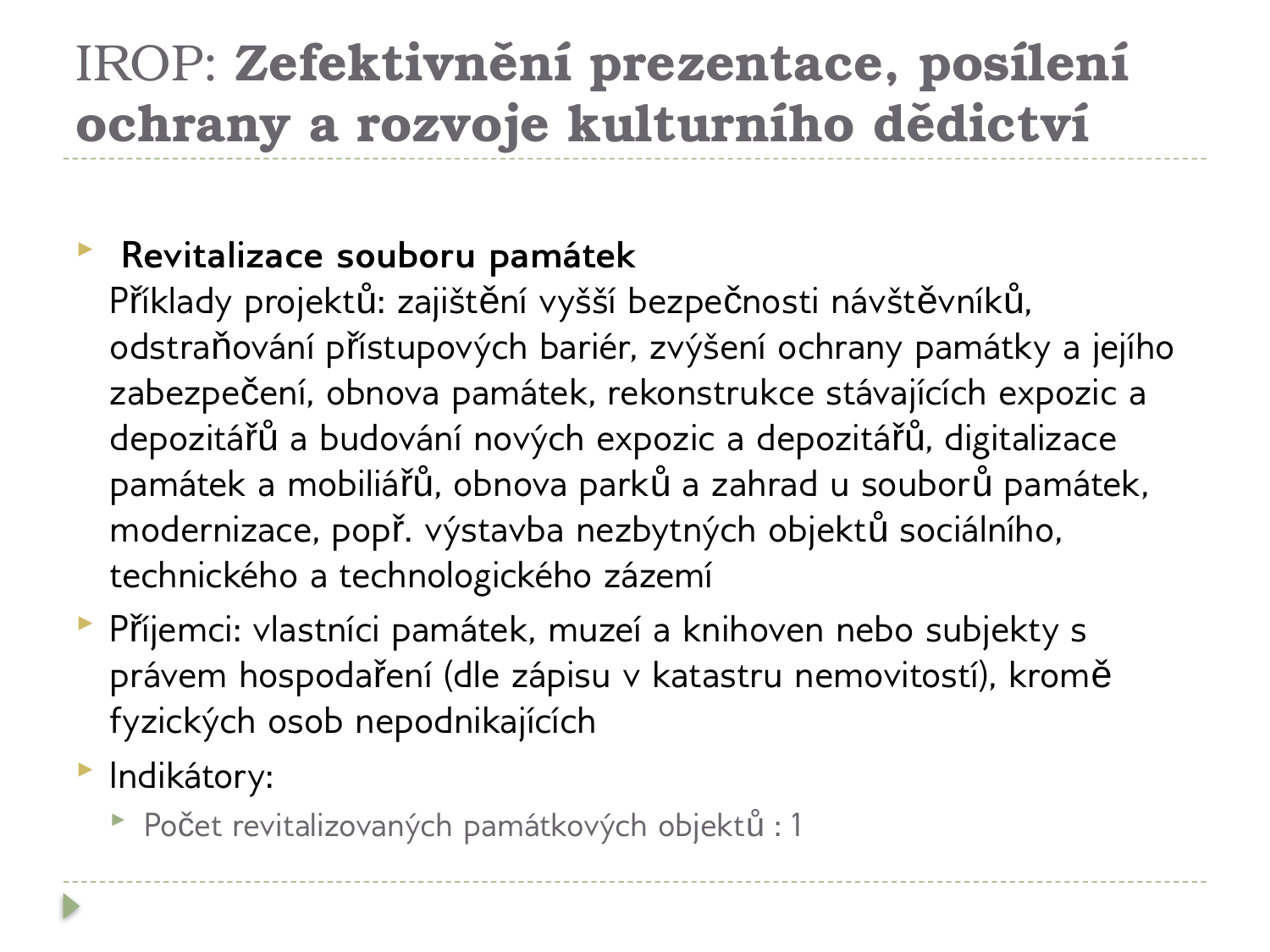

# IROP: Zefektivnění prezentace, posílení ochrany a rozvoje kulturního dědictví

 Revitalizace souboru památek
Příklady projektů: zajištění vyšší bezpečnosti návštěvníků, odstraňování přístupových bariér, zvýšení ochrany památky a jejího zabezpečení, obnova památek, rekonstrukce stávajících expozic a depozitářů a budování nových expozic a depozitářů, digitalizace památek a mobiliářů, obnova parků a zahrad u souborů památek, modernizace, popř. výstavba nezbytných objektů sociálního, technického a technologického zázemí
Příjemci: vlastníci památek, muzeí a knihoven nebo subjekty s právem hospodaření (dle zápisu v katastru nemovitostí), kromě fyzických osob nepodnikajících
Indikátory:
Počet revitalizovaných památkových objektů : 1